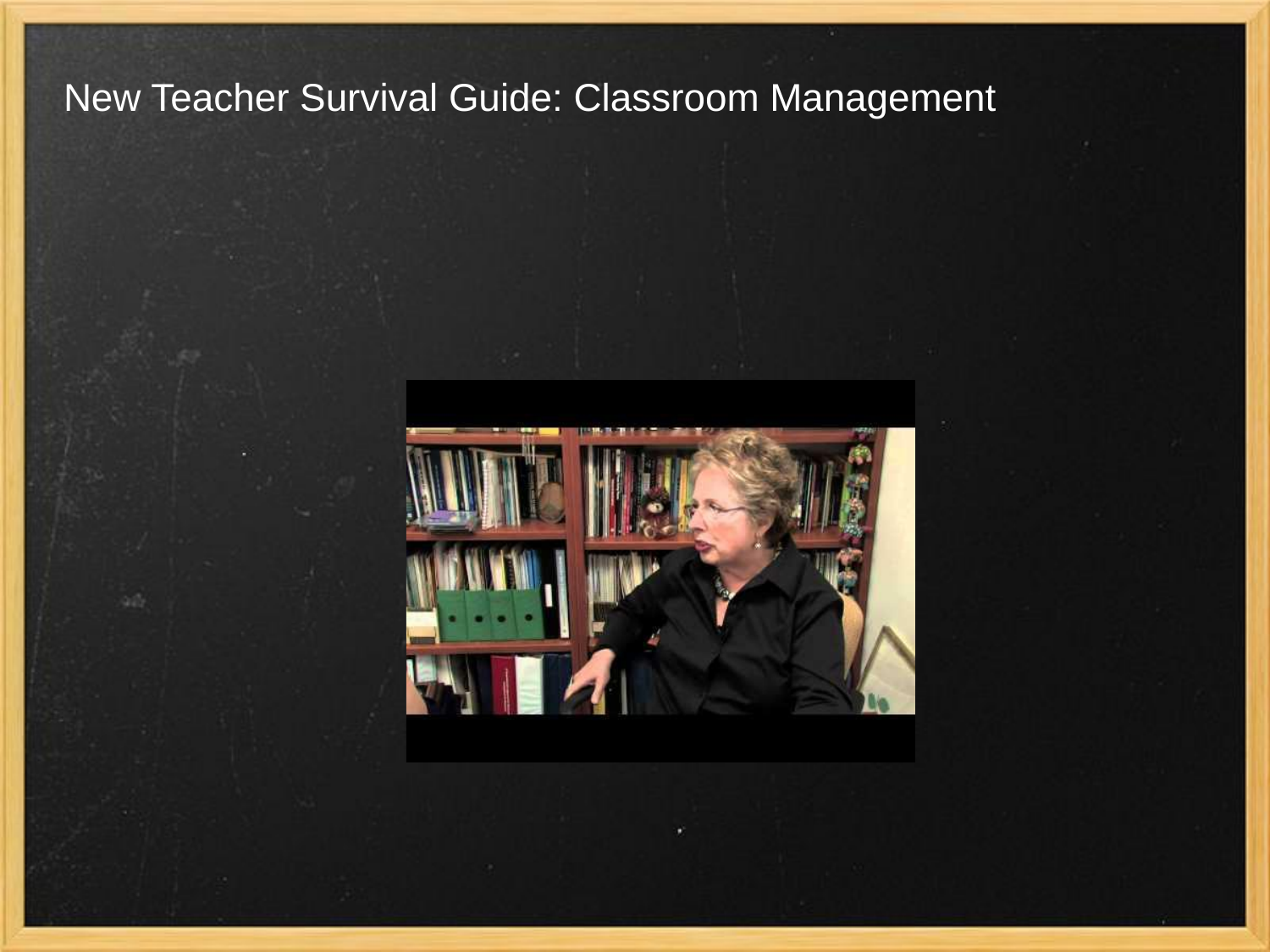

# New Teacher Survival Guide: Classroom Management